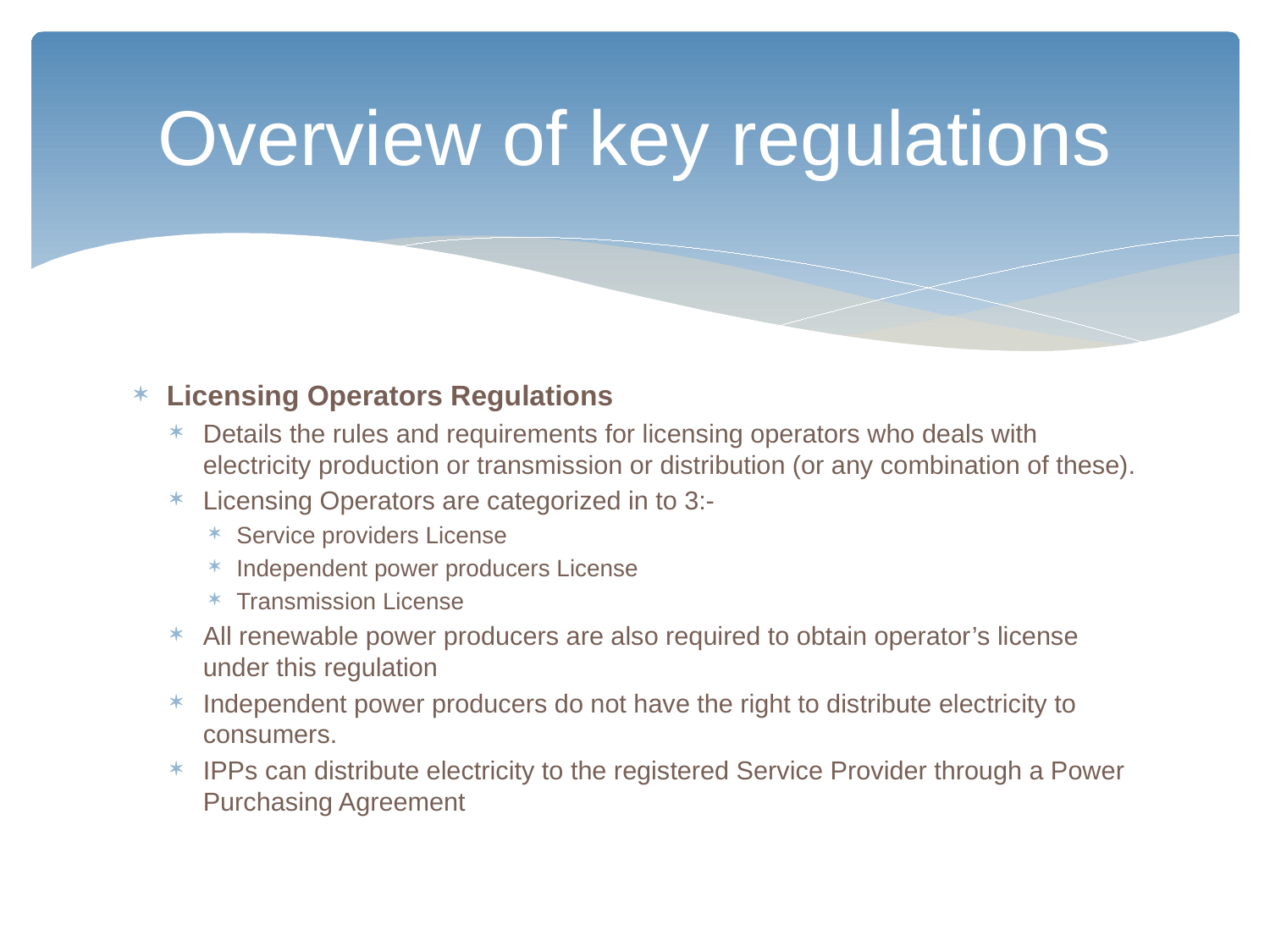

# Overview of key regulations
Licensing Operators Regulations
Details the rules and requirements for licensing operators who deals with electricity production or transmission or distribution (or any combination of these).
Licensing Operators are categorized in to 3:-
Service providers License
Independent power producers License
Transmission License
All renewable power producers are also required to obtain operator’s license under this regulation
Independent power producers do not have the right to distribute electricity to consumers.
IPPs can distribute electricity to the registered Service Provider through a Power Purchasing Agreement